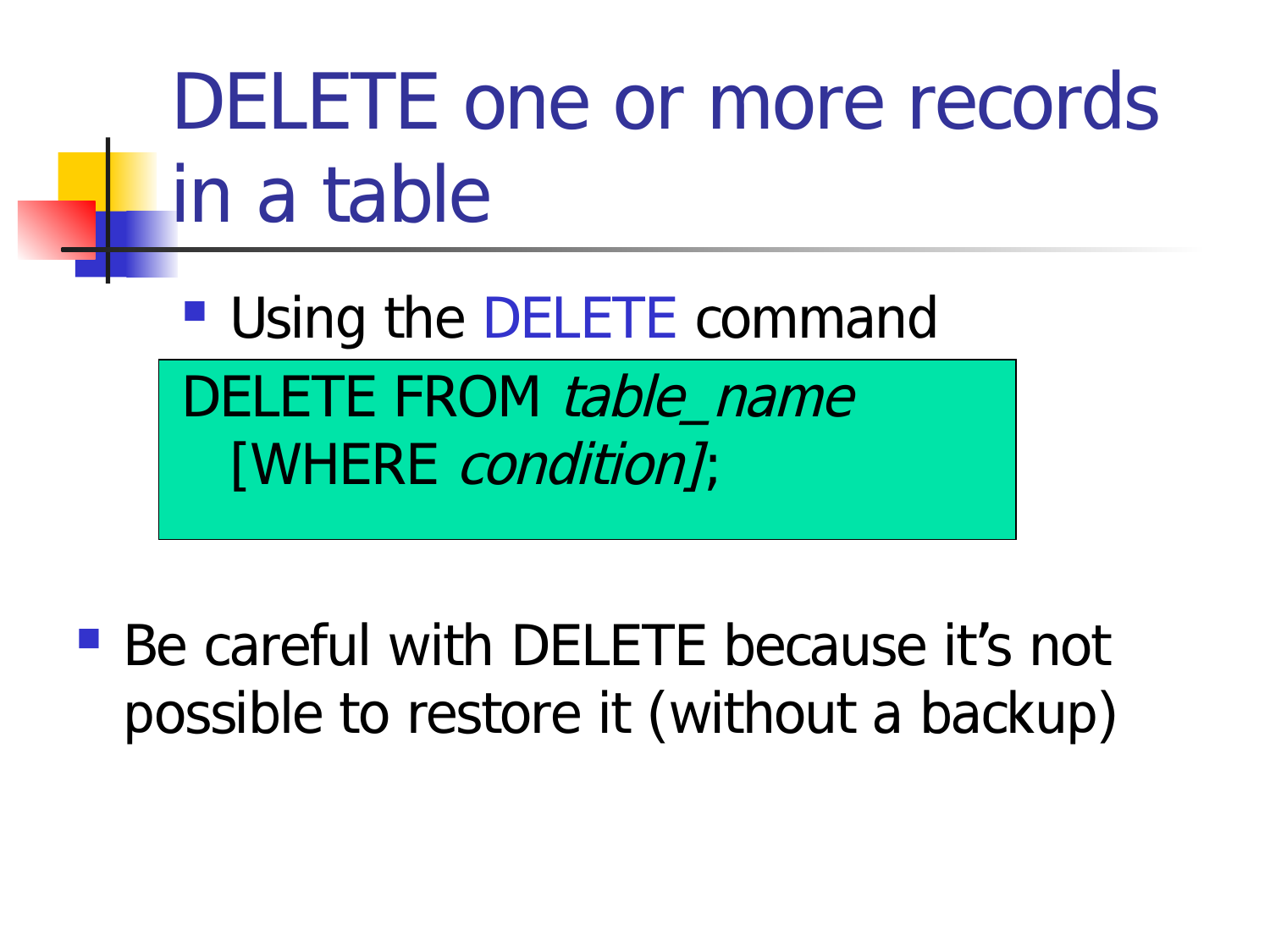

# DELETE one or more records in a table
Using the DELETE command
DELETE FROM table_name
[WHERE condition];

Be careful with DELETE because it’s not possible to restore it (without a backup)